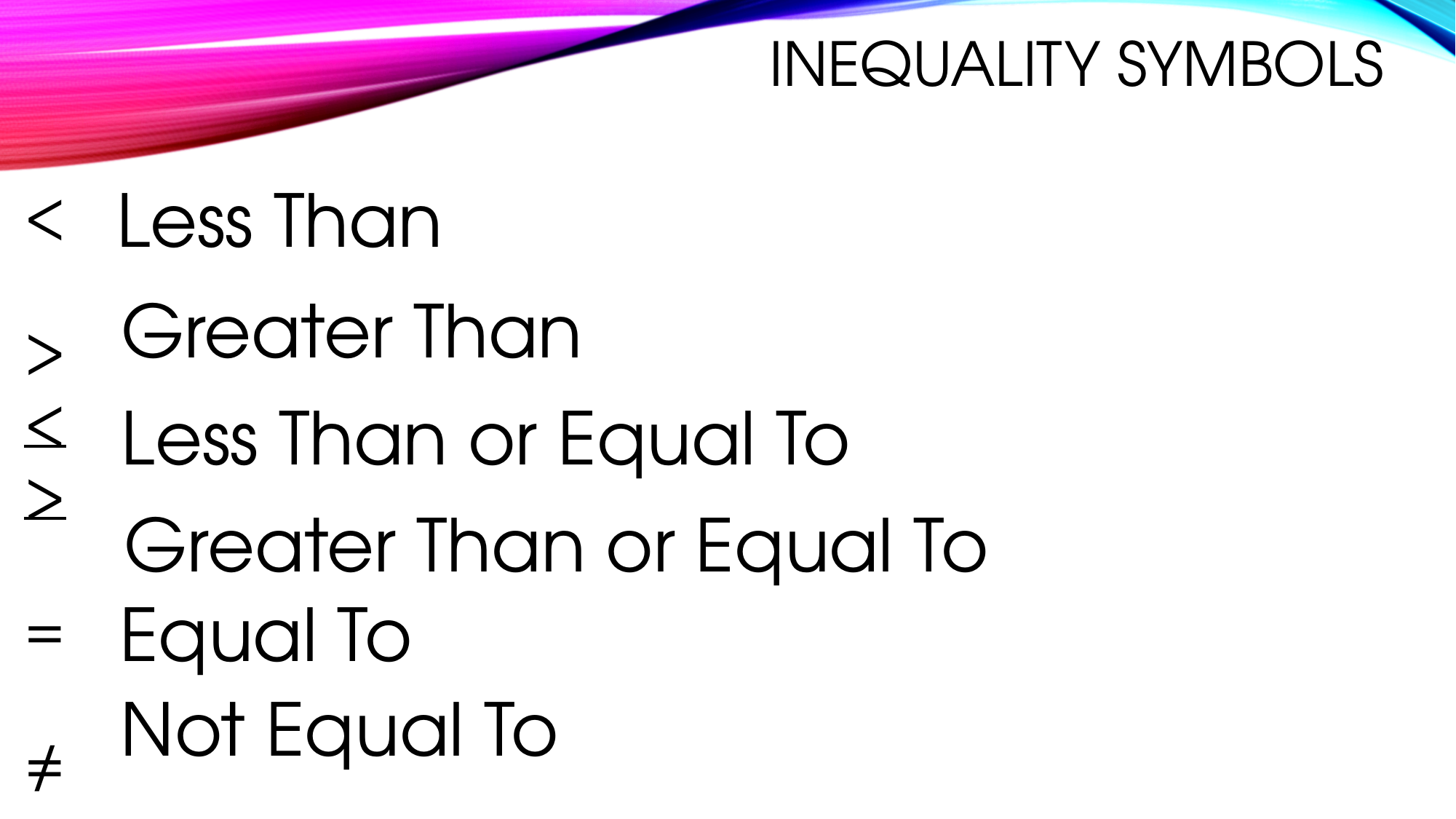

# Inequality Symbols
Less Than
<
>
<
>
=
≠
Greater Than
Less Than or Equal To
Greater Than or Equal To
Equal To
Not Equal To